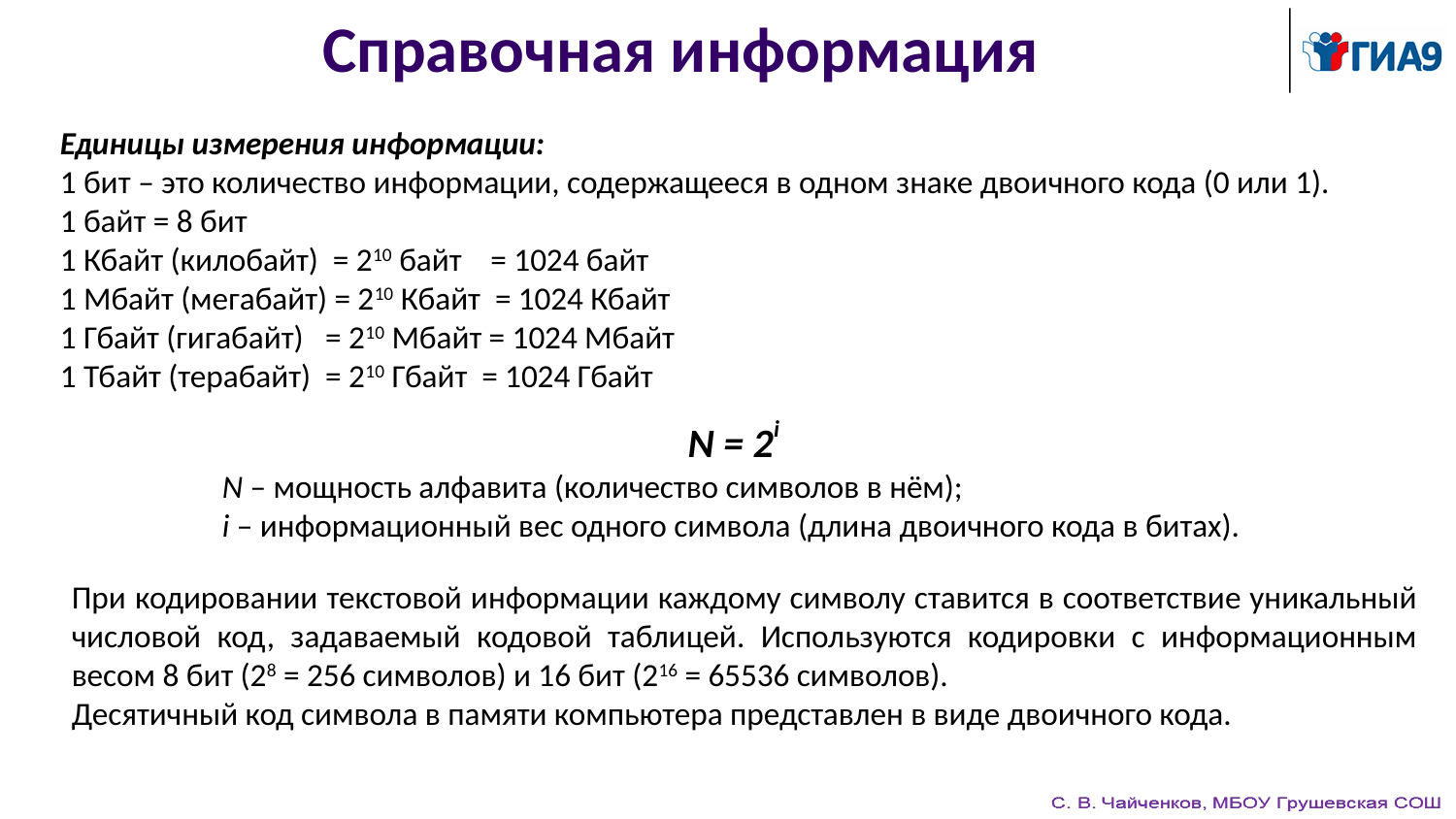

# Справочная информация
Единицы измерения информации:
1 бит – это количество информации, содержащееся в одном знаке двоичного кода (0 или 1).
1 байт = 8 бит
1 Кбайт (килобайт)  = 210 байт    = 1024 байт
1 Мбайт (мегабайт) = 210 Кбайт  = 1024 Кбайт
1 Гбайт (гигабайт)   = 210 Мбайт = 1024 Мбайт
1 Тбайт (терабайт)  = 210 Гбайт  = 1024 Гбайт
N = 2i
N – мощность алфавита (количество символов в нём);
i – информационный вес одного символа (длина двоичного кода в битах).
При кодировании текстовой информации каждому символу ставится в соответствие уникальный числовой код, задаваемый кодовой таблицей. Используются кодировки с информационным весом 8 бит (28 = 256 символов) и 16 бит (216 = 65536 символов).
Десятичный код символа в памяти компьютера представлен в виде двоичного кода.